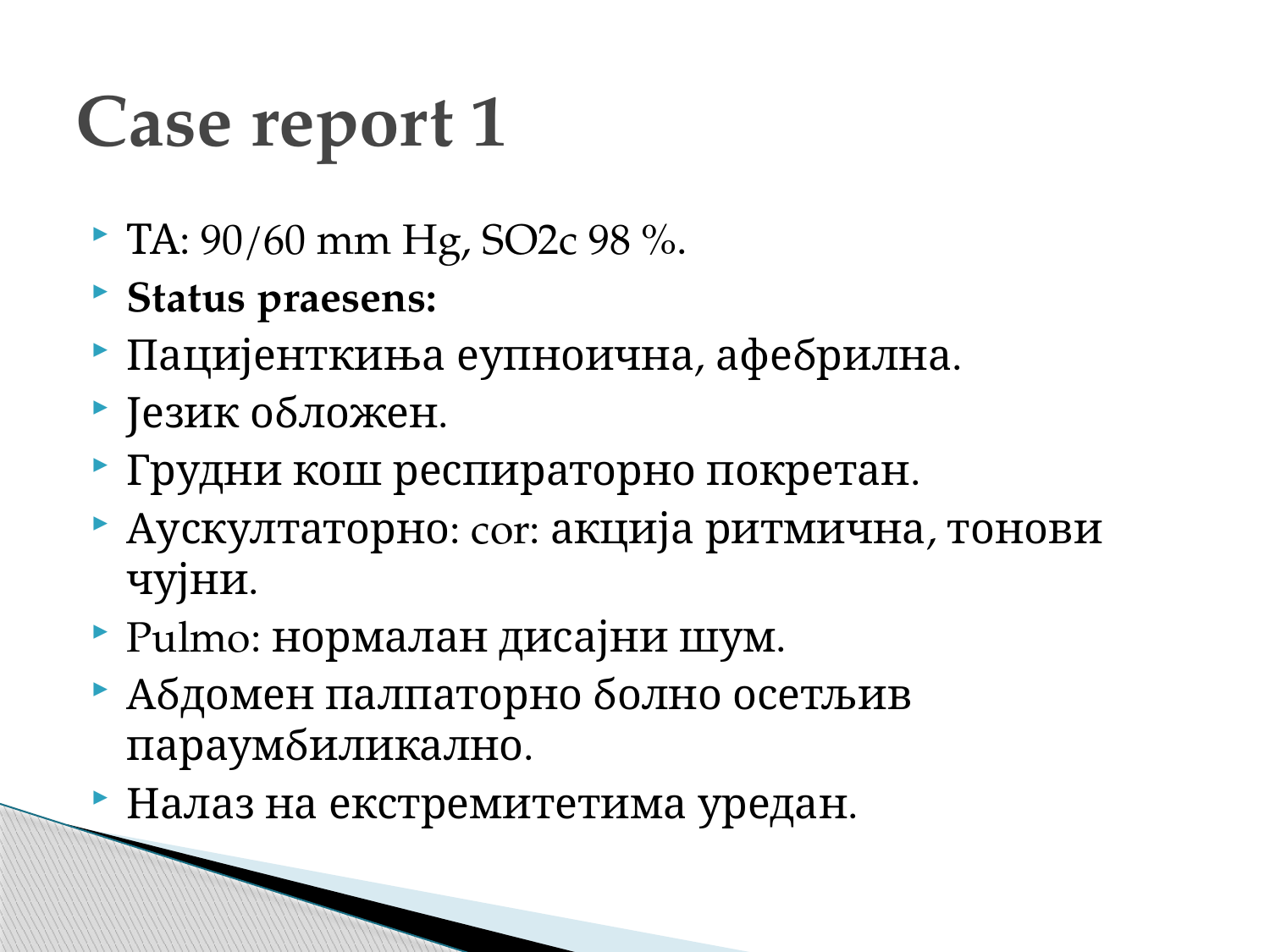

# Case report 1
ТА: 90/60 mm Hg, SO2c 98 %.
Status praesens:
Пацијенткиња еупноична, афебрилна.
Језик обложен.
Грудни кош респираторно покретан.
Аускултаторно: cor: акција ритмична, тонови чујни.
Pulmo: нормалан дисајни шум.
Абдомен палпаторно болно осетљив параумбиликално.
Налаз на екстремитетима уредан.